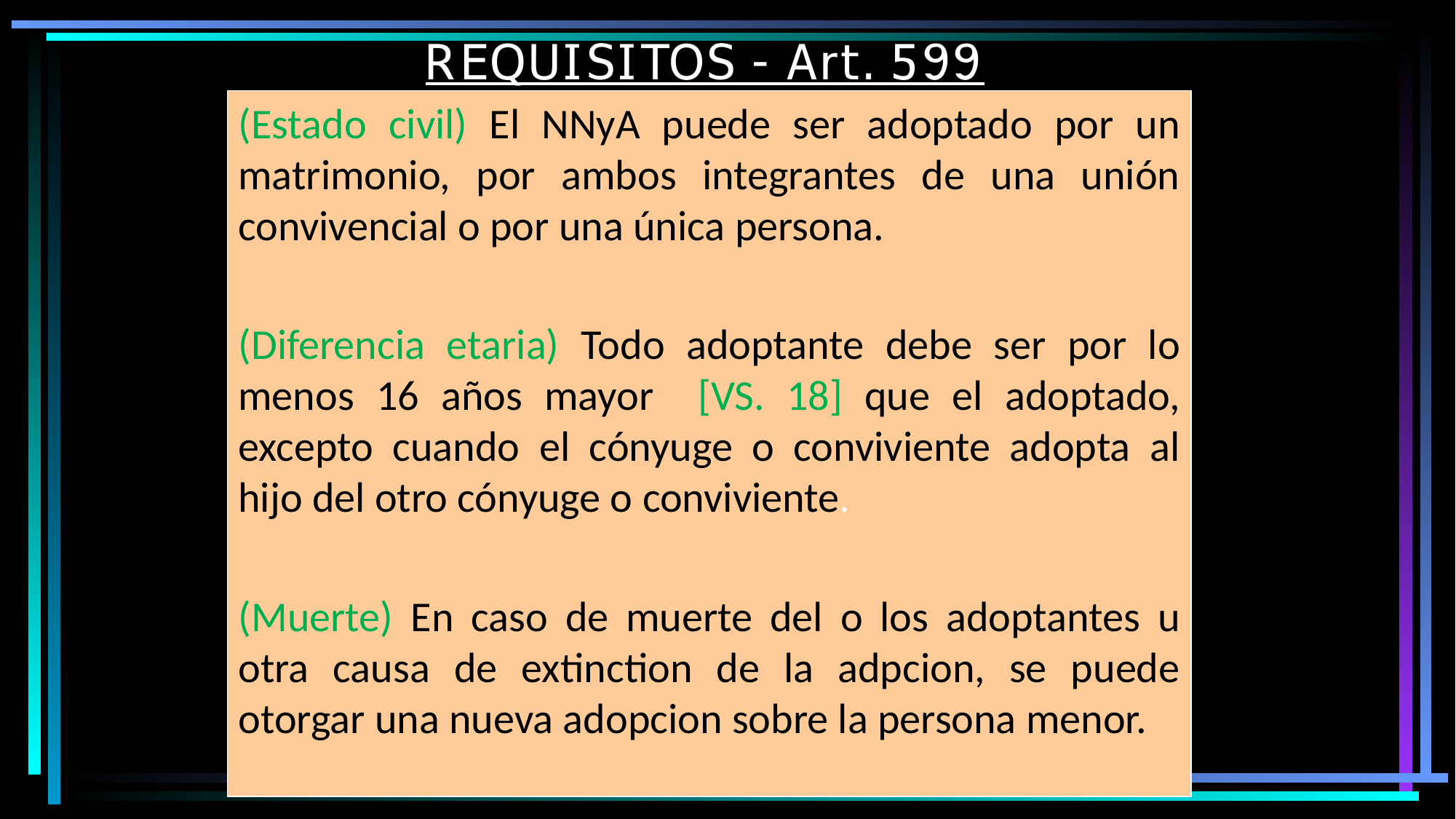

# REQUISITOS - Art. 599
(Estado civil) El NNyA puede ser adoptado por un matrimonio, por ambos integrantes de una unión convivencial o por una única persona.

(Diferencia etaria) Todo adoptante debe ser por lo menos 16 años mayor  [VS. 18] que el adoptado, excepto cuando el cónyuge o conviviente adopta al hijo del otro cónyuge o conviviente.

(Muerte) En caso de muerte del o los adoptantes u otra causa de extinction de la adpcion, se puede otorgar una nueva adopcion sobre la persona menor.